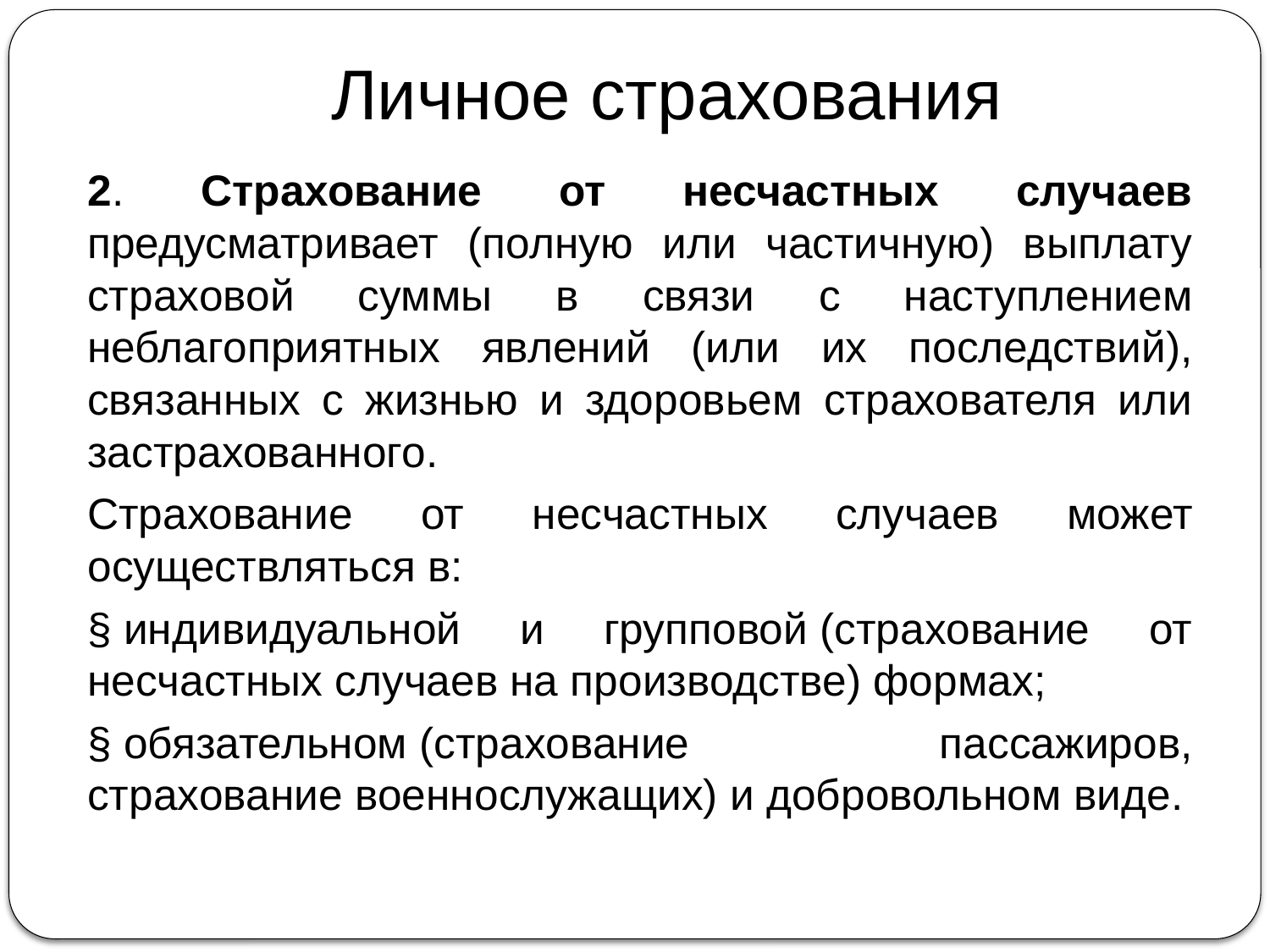

# Личное страхования
2. Страхование от несчастных случаев предусматривает (полную или частичную) выплату страховой суммы в связи с наступлением неблагоприятных явлений (или их последствий), связанных с жизнью и здоровьем страхователя или застрахованного.
Страхование от несчастных случаев может осуществляться в:
§ индивидуальной и групповой (страхование от несчастных случаев на производстве) формах;
§ обязательном (страхование пассажиров, страхование военнослужащих) и добровольном виде.